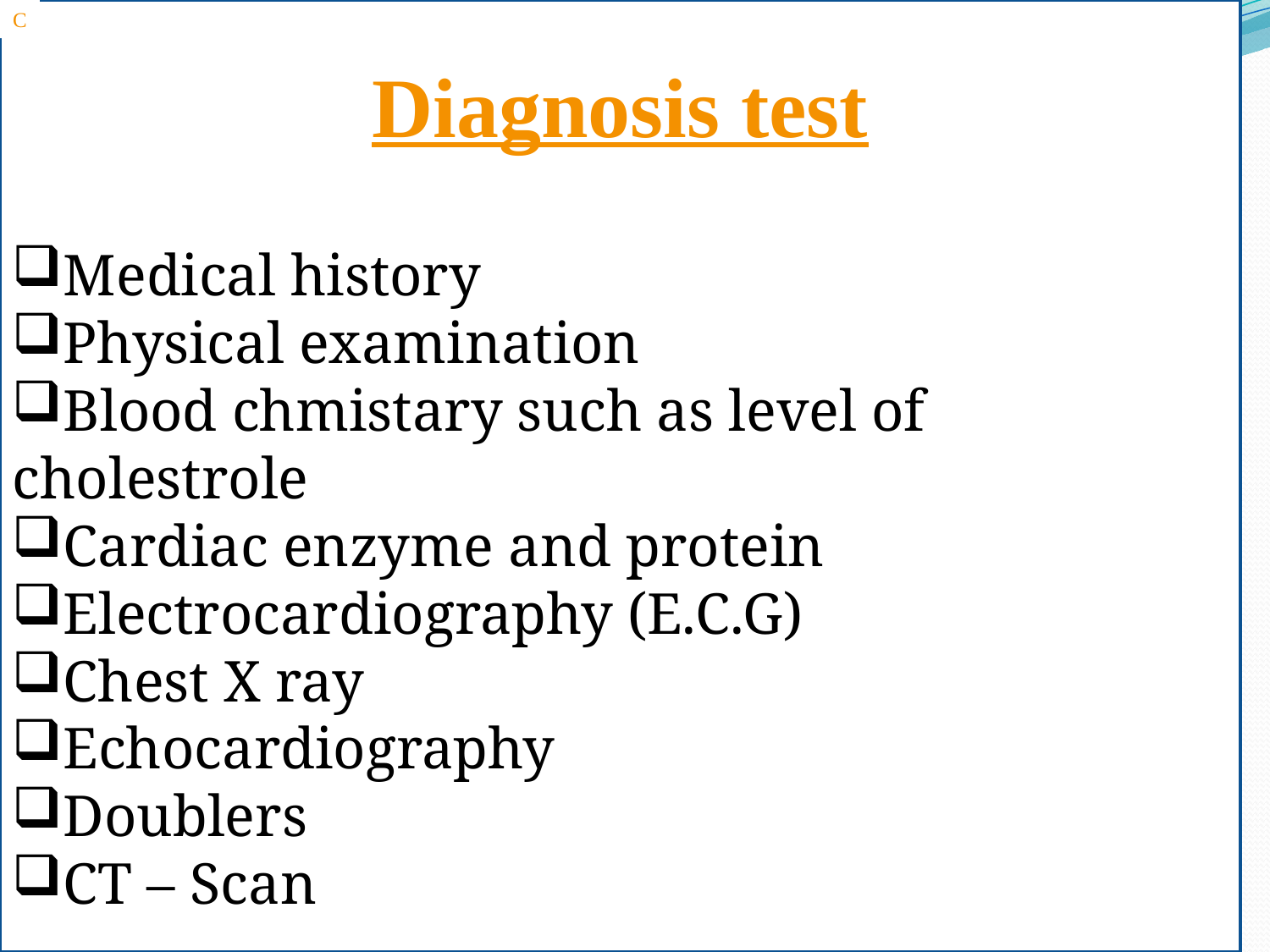

Diagnosis test

Medical history
Physical examination
Blood chmistary such as level of cholestrole
Cardiac enzyme and protein
Electrocardiography (E.C.G)
Chest X ray
Echocardiography
Doublers
CT – Scan

C